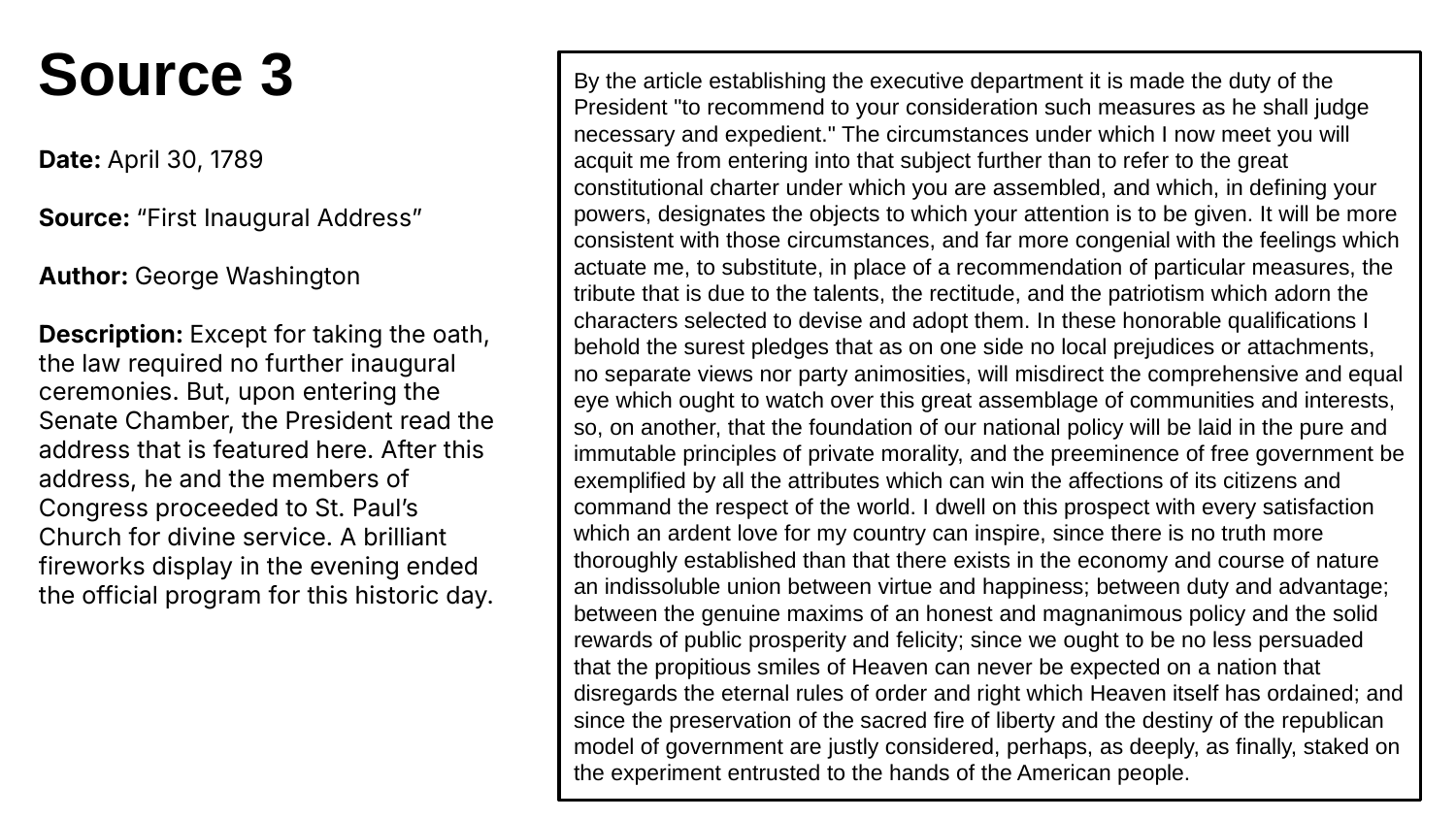

Source 3

Date: April 30, 1789

Source: “First Inaugural Address”

Author: George Washington

Description: Except for taking the oath, the law required no further inaugural ceremonies. But, upon entering the Senate Chamber, the President read the address that is featured here. After this address, he and the members of Congress proceeded to St. Paul’s Church for divine service. A brilliant fireworks display in the evening ended the official program for this historic day.

By the article establishing the executive department it is made the duty of the President "to recommend to your consideration such measures as he shall judge necessary and expedient." The circumstances under which I now meet you will acquit me from entering into that subject further than to refer to the great constitutional charter under which you are assembled, and which, in defining your powers, designates the objects to which your attention is to be given. It will be more consistent with those circumstances, and far more congenial with the feelings which actuate me, to substitute, in place of a recommendation of particular measures, the tribute that is due to the talents, the rectitude, and the patriotism which adorn the characters selected to devise and adopt them. In these honorable qualifications I behold the surest pledges that as on one side no local prejudices or attachments, no separate views nor party animosities, will misdirect the comprehensive and equal eye which ought to watch over this great assemblage of communities and interests, so, on another, that the foundation of our national policy will be laid in the pure and immutable principles of private morality, and the preeminence of free government be exemplified by all the attributes which can win the affections of its citizens and command the respect of the world. I dwell on this prospect with every satisfaction which an ardent love for my country can inspire, since there is no truth more thoroughly established than that there exists in the economy and course of nature an indissoluble union between virtue and happiness; between duty and advantage; between the genuine maxims of an honest and magnanimous policy and the solid rewards of public prosperity and felicity; since we ought to be no less persuaded that the propitious smiles of Heaven can never be expected on a nation that disregards the eternal rules of order and right which Heaven itself has ordained; and since the preservation of the sacred fire of liberty and the destiny of the republican model of government are justly considered, perhaps, as deeply, as finally, staked on the experiment entrusted to the hands of the American people.